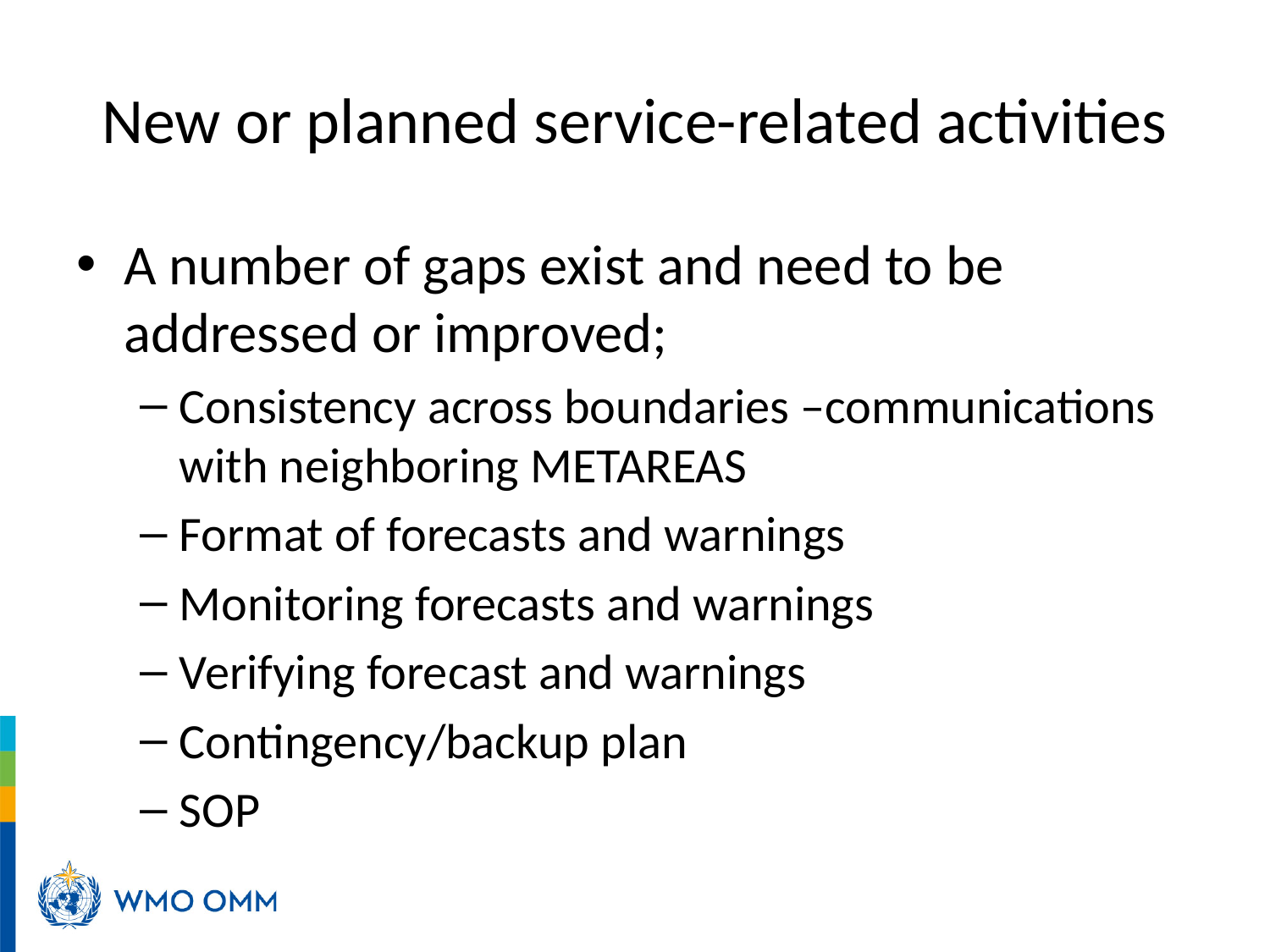

# New or planned service-related activities
A number of gaps exist and need to be addressed or improved;
Consistency across boundaries –communications with neighboring METAREAS
Format of forecasts and warnings
Monitoring forecasts and warnings
Verifying forecast and warnings
Contingency/backup plan
SOP